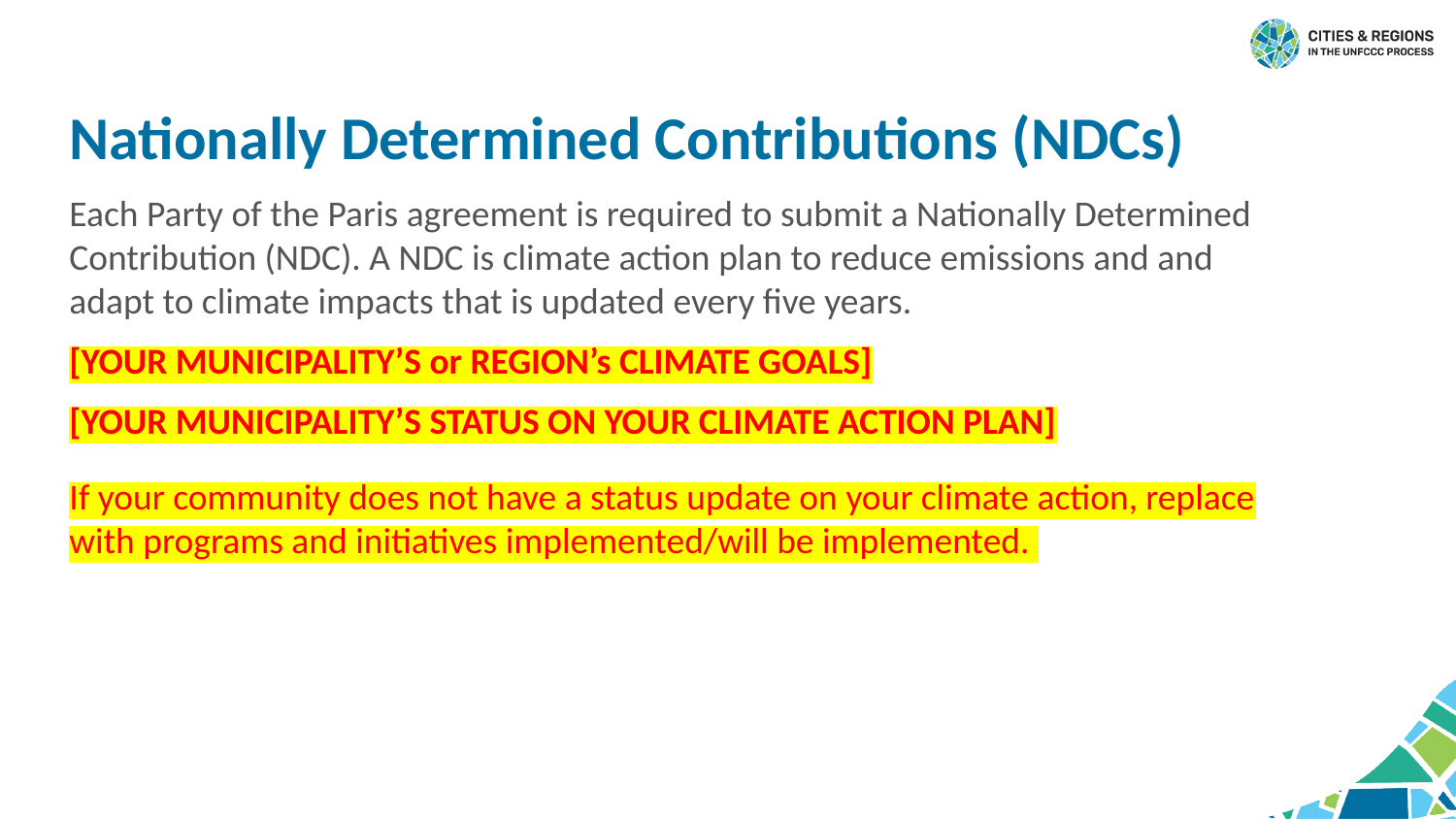

Nationally Determined Contributions (NDCs)
Each Party of the Paris agreement is required to submit a Nationally Determined Contribution (NDC). A NDC is climate action plan to reduce emissions and and adapt to climate impacts that is updated every five years.
[YOUR MUNICIPALITY’S or REGION’s CLIMATE GOALS]
[YOUR MUNICIPALITY’S STATUS ON YOUR CLIMATE ACTION PLAN]
If your community does not have a status update on your climate action, replace with programs and initiatives implemented/will be implemented.